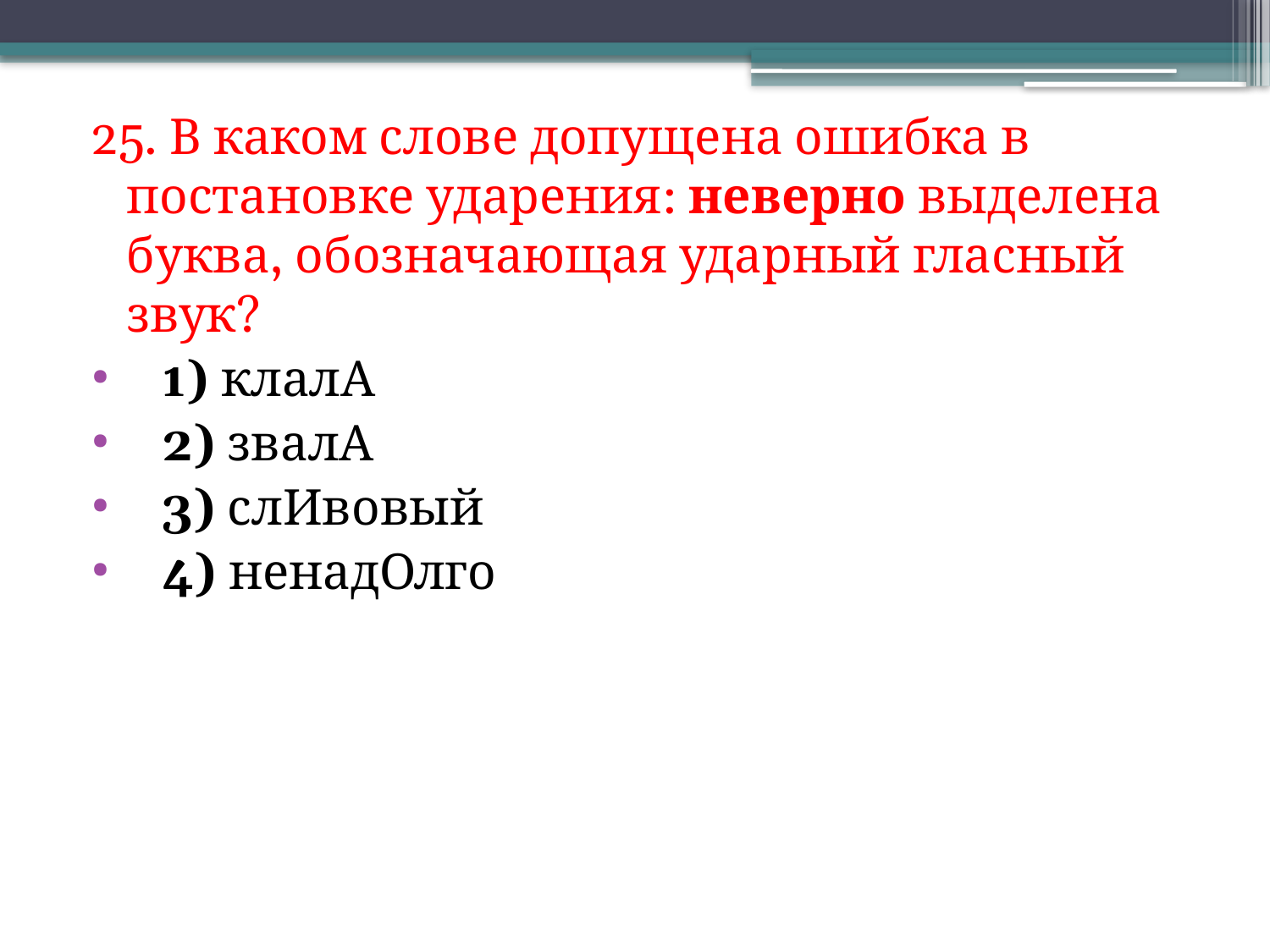

25. В каком слове допущена ошибка в постановке ударения: неверно выделена буква, обозначающая ударный гласный звук?
   1) клалА
   2) звалА
   3) слИвовый
   4) ненадОлго